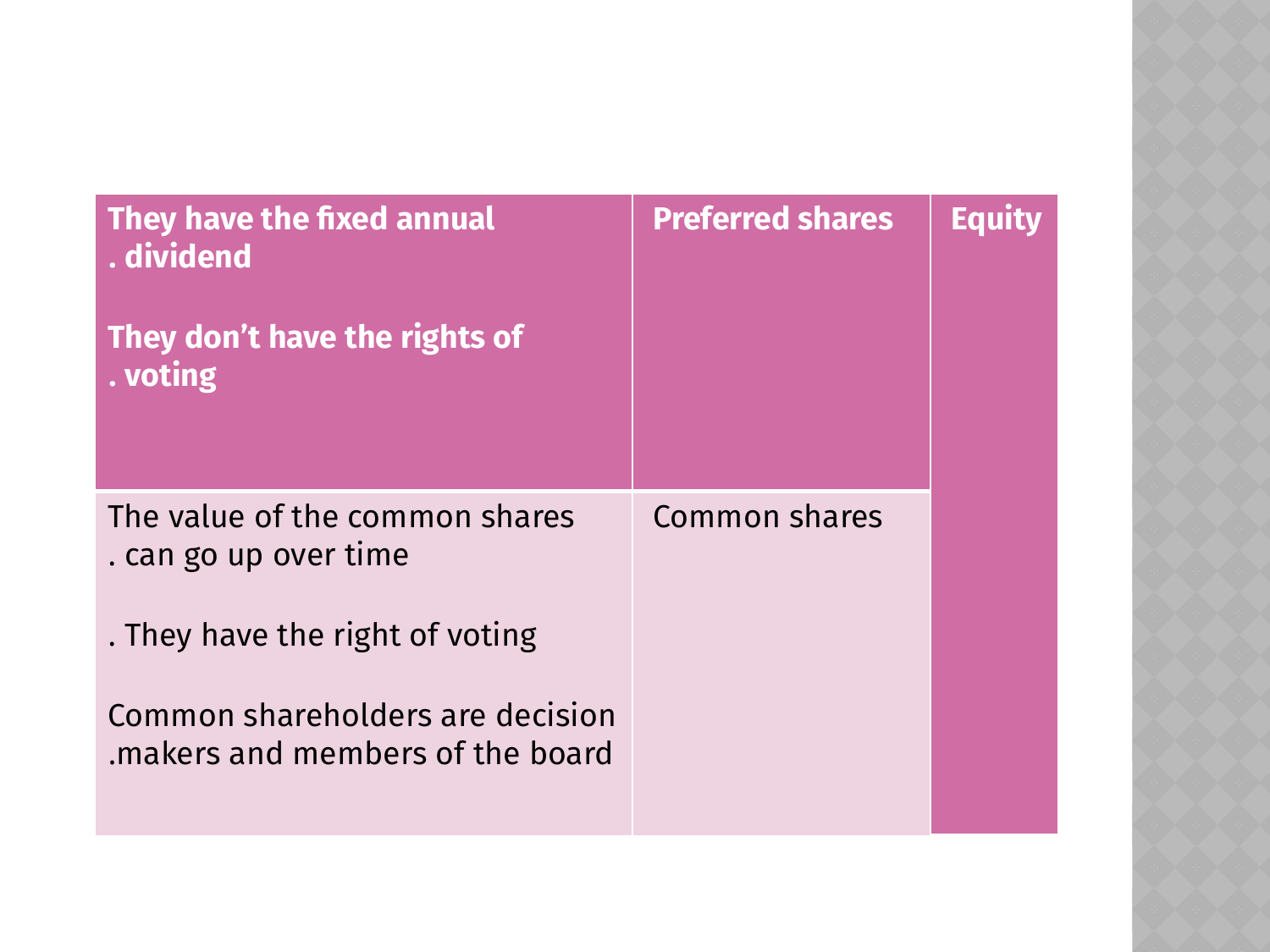

| They have the fixed annual dividend . They don’t have the rights of voting . | Preferred shares | Equity |
| --- | --- | --- |
| The value of the common shares can go up over time . They have the right of voting . Common shareholders are decision makers and members of the board. | Common shares |  |